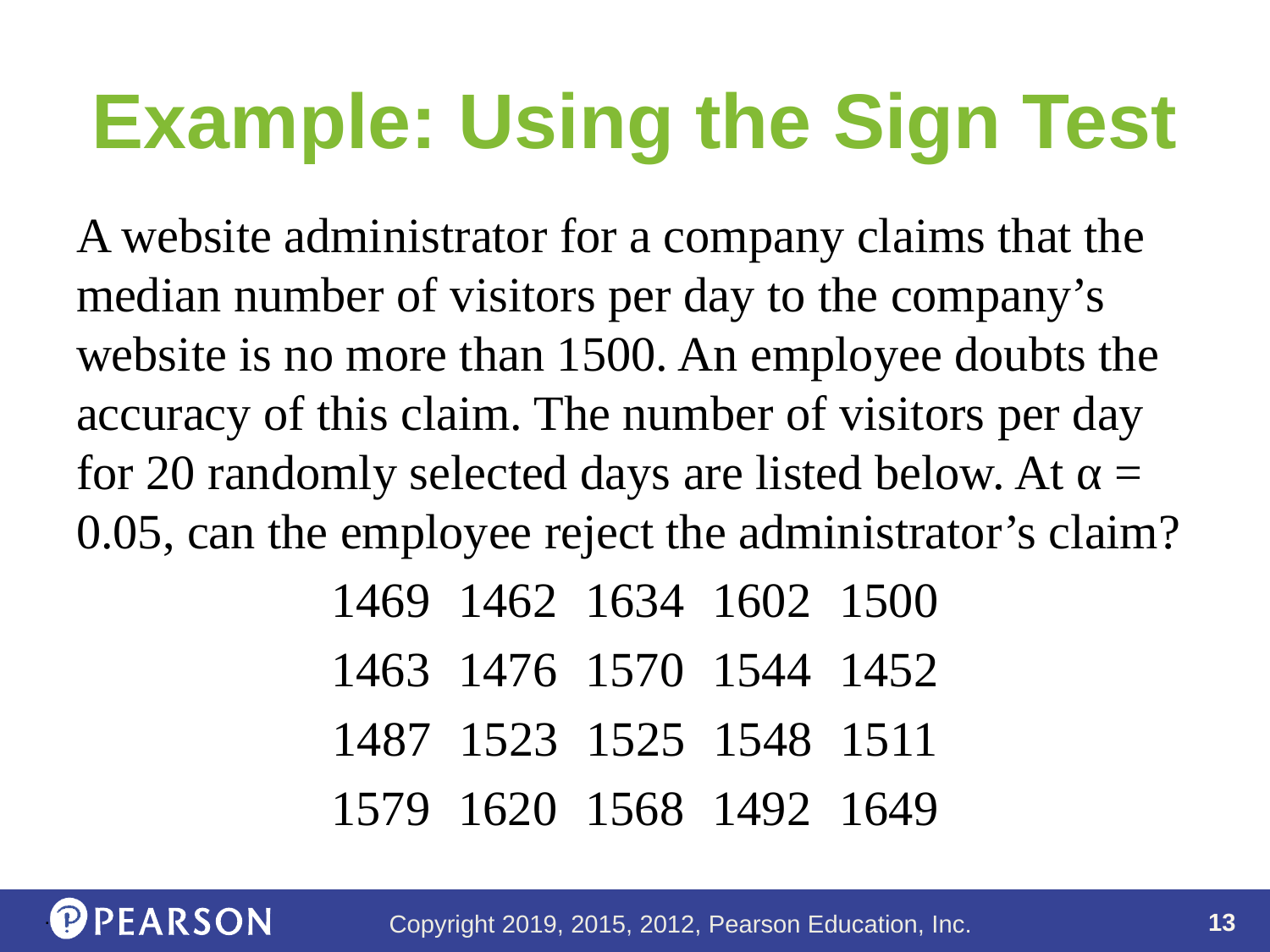

# Example: Using the Sign Test
A website administrator for a company claims that the median number of visitors per day to the company’s website is no more than 1500. An employee doubts the accuracy of this claim. The number of visitors per day for 20 randomly selected days are listed below. At α = 0.05, can the employee reject the administrator’s claim?
1469	1462	1634	1602	1500
1463	1476	1570	1544	1452
1487	1523	1525	1548	1511
1579	1620	1568	1492	1649
.